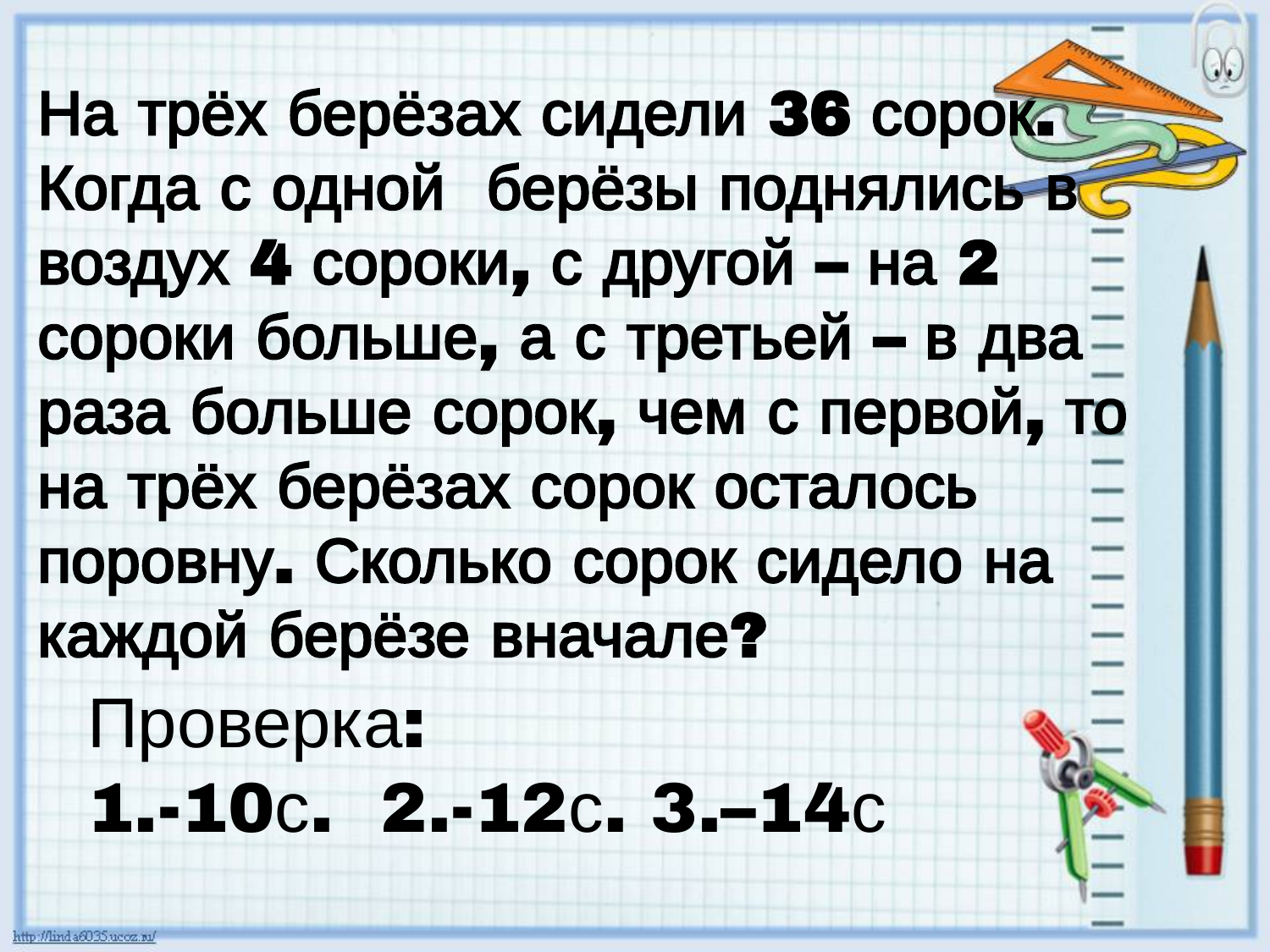

На трёх берёзах сидели 36 сорок. Когда с одной  берёзы поднялись в воздух 4 сороки, с другой – на 2 сороки больше, а с третьей – в два раза больше сорок, чем с первой, то на трёх берёзах сорок осталось поровну. Сколько сорок сидело на каждой берёзе вначале?

#

Проверка:
1.-10с.  2.-12с. 3.–14с